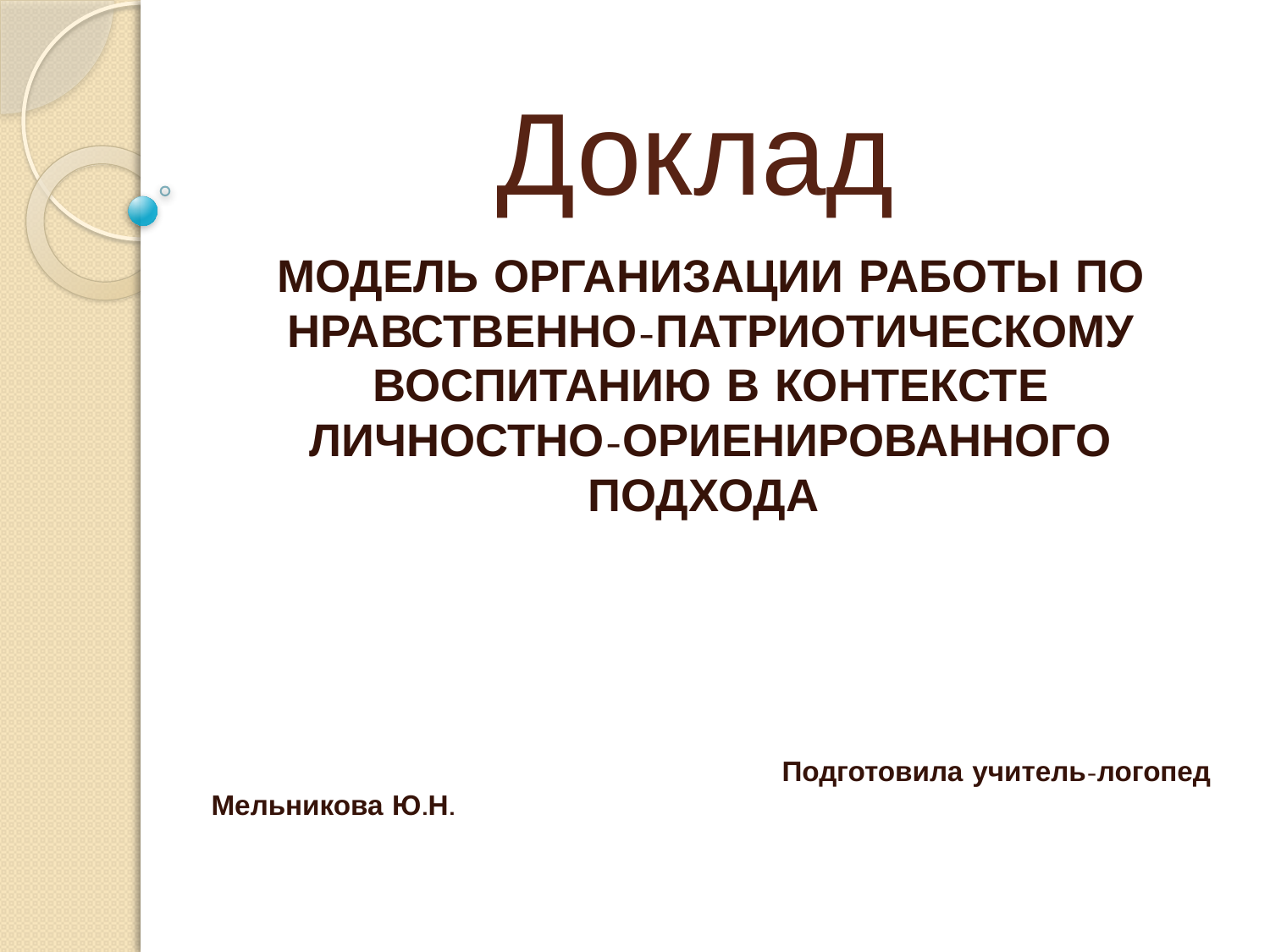

# Доклад
МОДЕЛЬ ОРГАНИЗАЦИИ РАБОТЫ ПО НРАВСТВЕННО-ПАТРИОТИЧЕСКОМУ ВОСПИТАНИЮ В КОНТЕКСТЕ ЛИЧНОСТНО-ОРИЕНИРОВАННОГО ПОДХОДА

                                                             Подготовила учитель-логопед Мельникова Ю.Н.